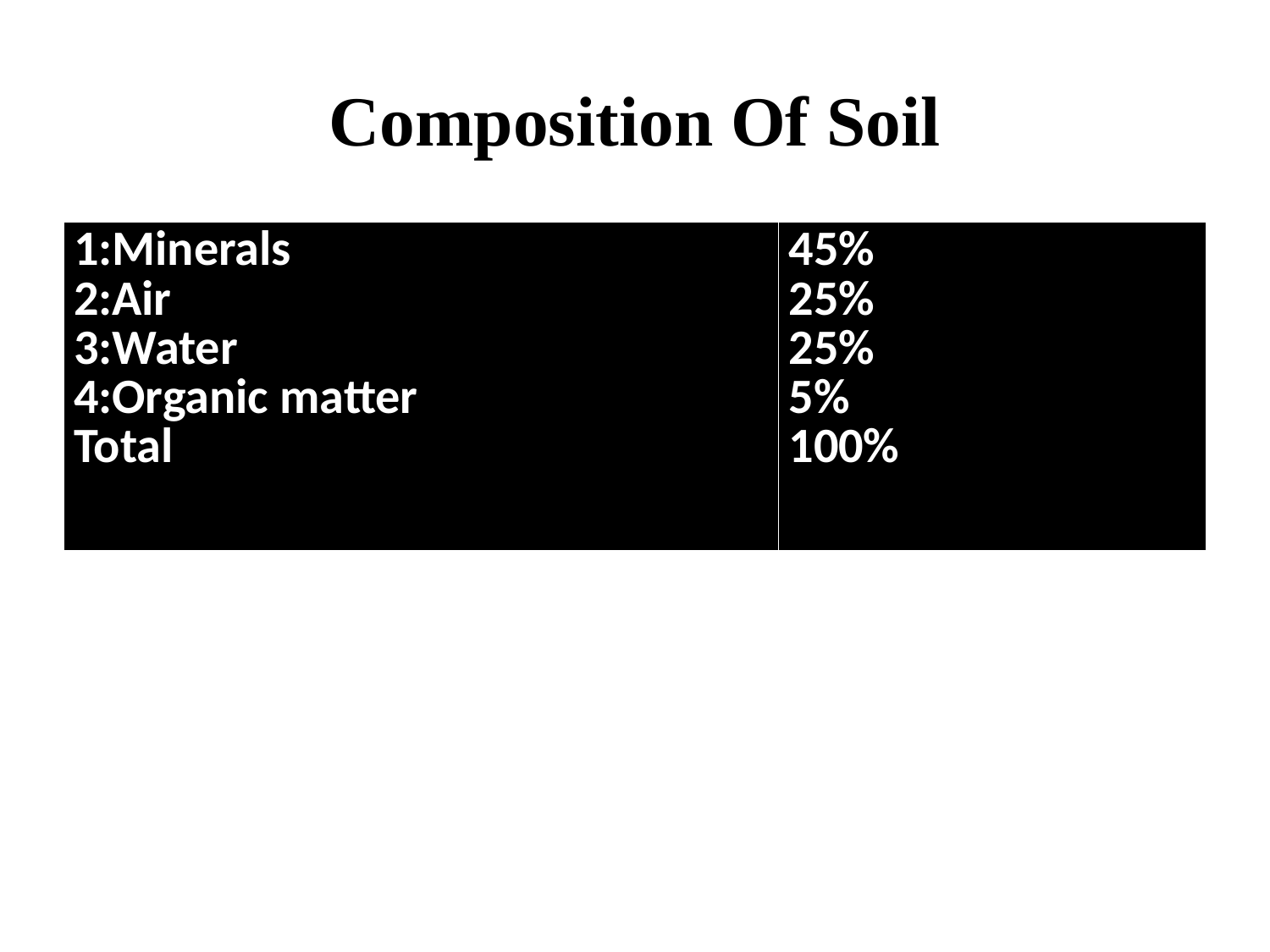

# Composition Of Soil
| 1:Minerals 2:Air 3:Water 4:Organic matter Total | 45% 25% 25% 5% 100% |
| --- | --- |